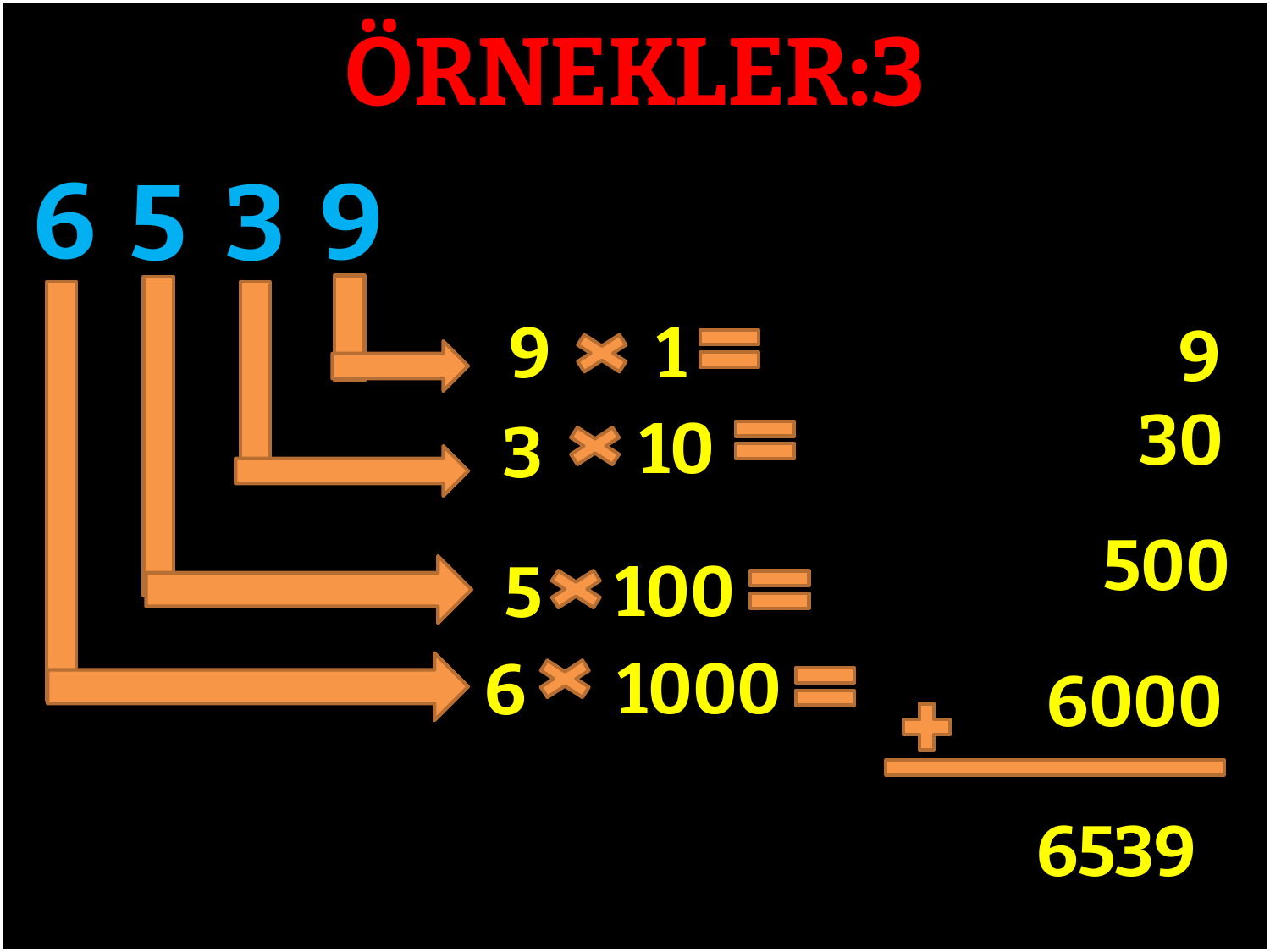

ÖRNEKLER:3
6
9
5
3

#
9
1
9

30
10
3

500
100
5

1000
6
6000

6539